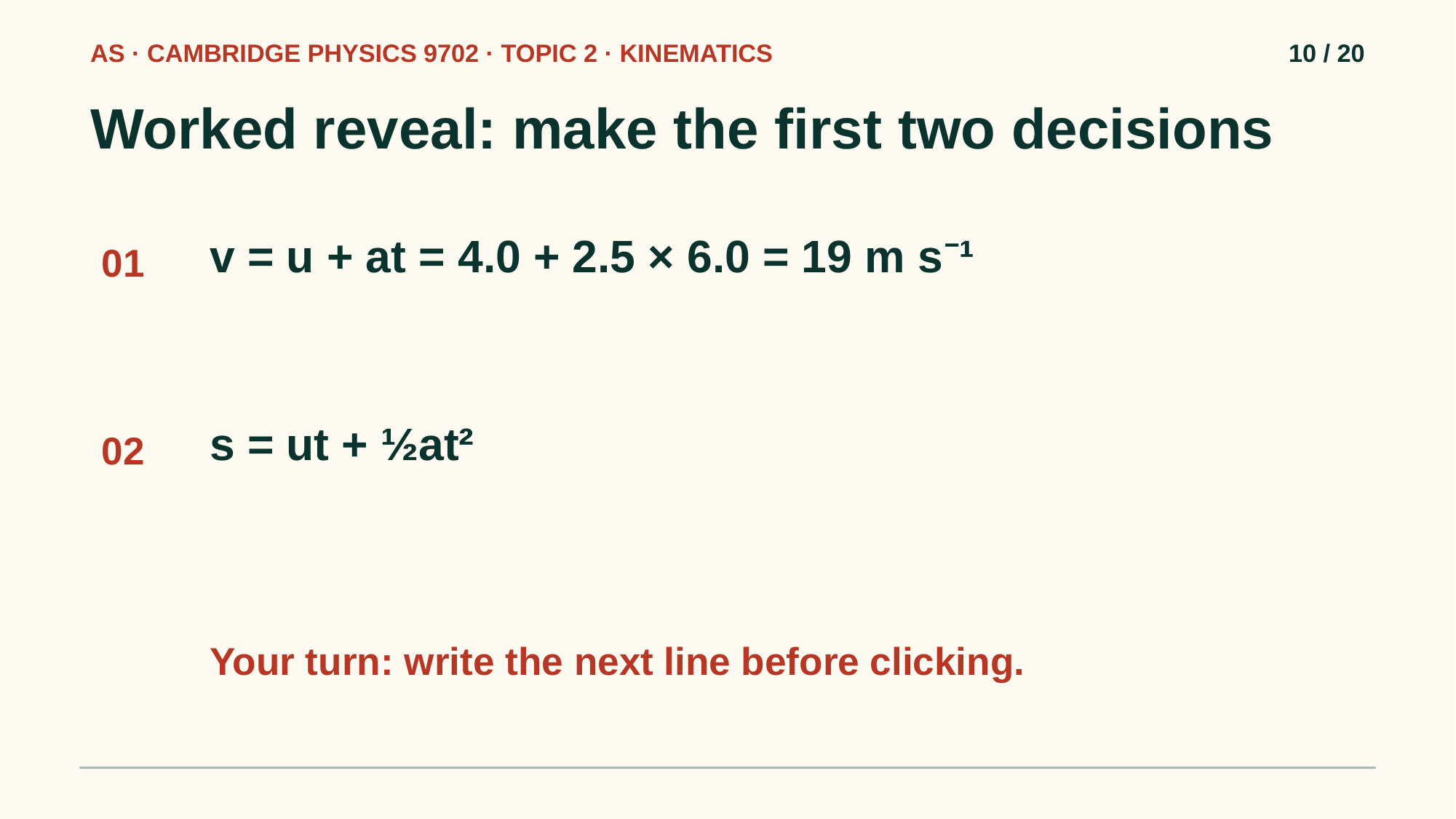

AS · CAMBRIDGE PHYSICS 9702 · TOPIC 2 · KINEMATICS
10 / 20
Worked reveal: make the first two decisions
v = u + at = 4.0 + 2.5 × 6.0 = 19 m s⁻¹
01
s = ut + ½at²
02
Your turn: write the next line before clicking.